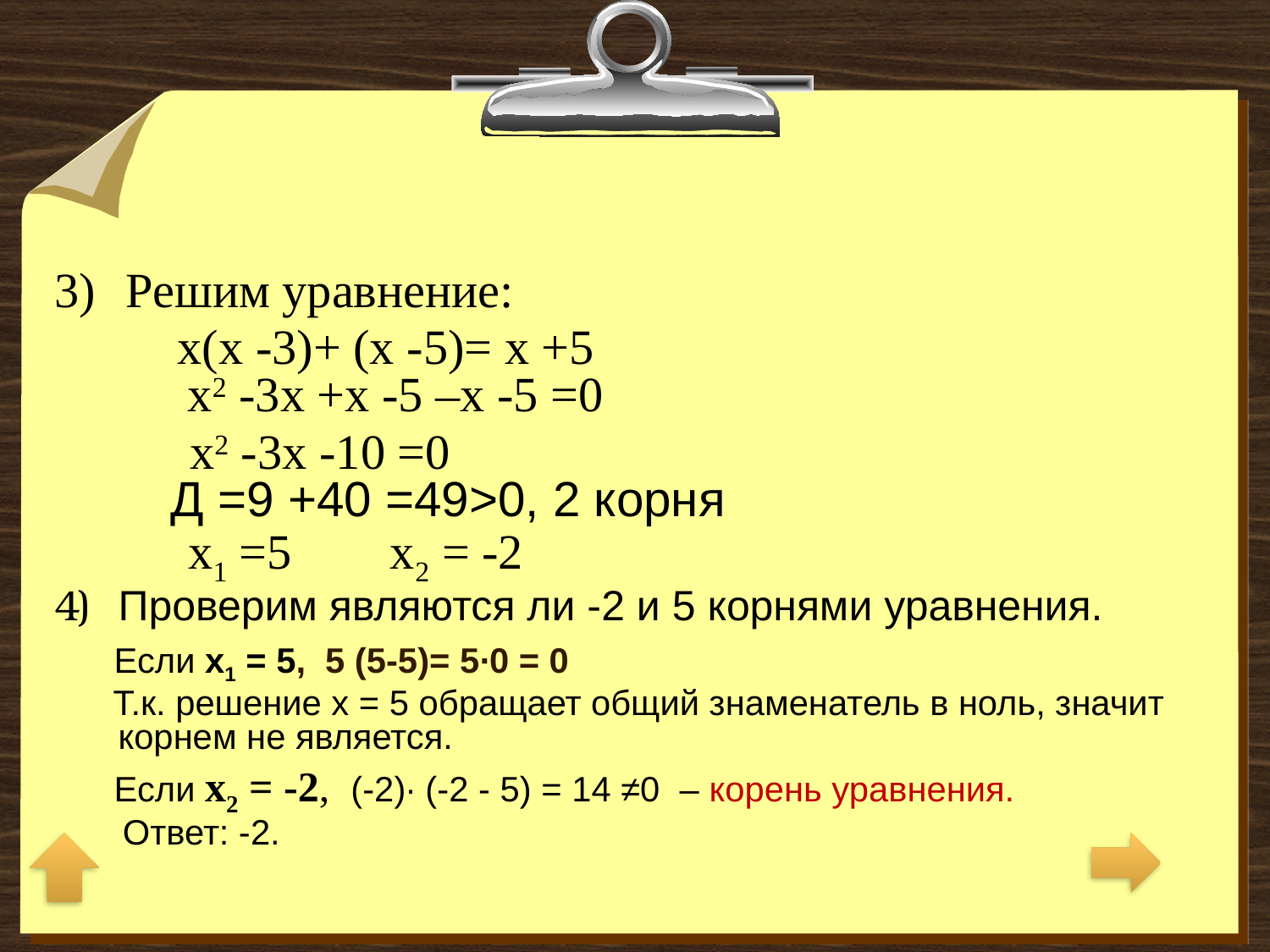

Решим уравнение:
          х(х -3)+ (х -5)= х +5
     х2 -3х +х -5 –х -5 =0
           х2 -3х -10 =0
     Д =9 +40 =49>0, 2 корня
       х1 =5        х2 = -2
Проверим являются ли -2 и 5 корнями уравнения.
     Если х1 = 5,  5 (5-5)= 5∙0 = 0
      Т.к. решение х = 5 обращает общий знаменатель в ноль, значит корнем не является.
     Если х2 = -2,  (-2)∙ (-2 - 5) = 14 ≠0  – корень уравнения.
       Ответ: -2.